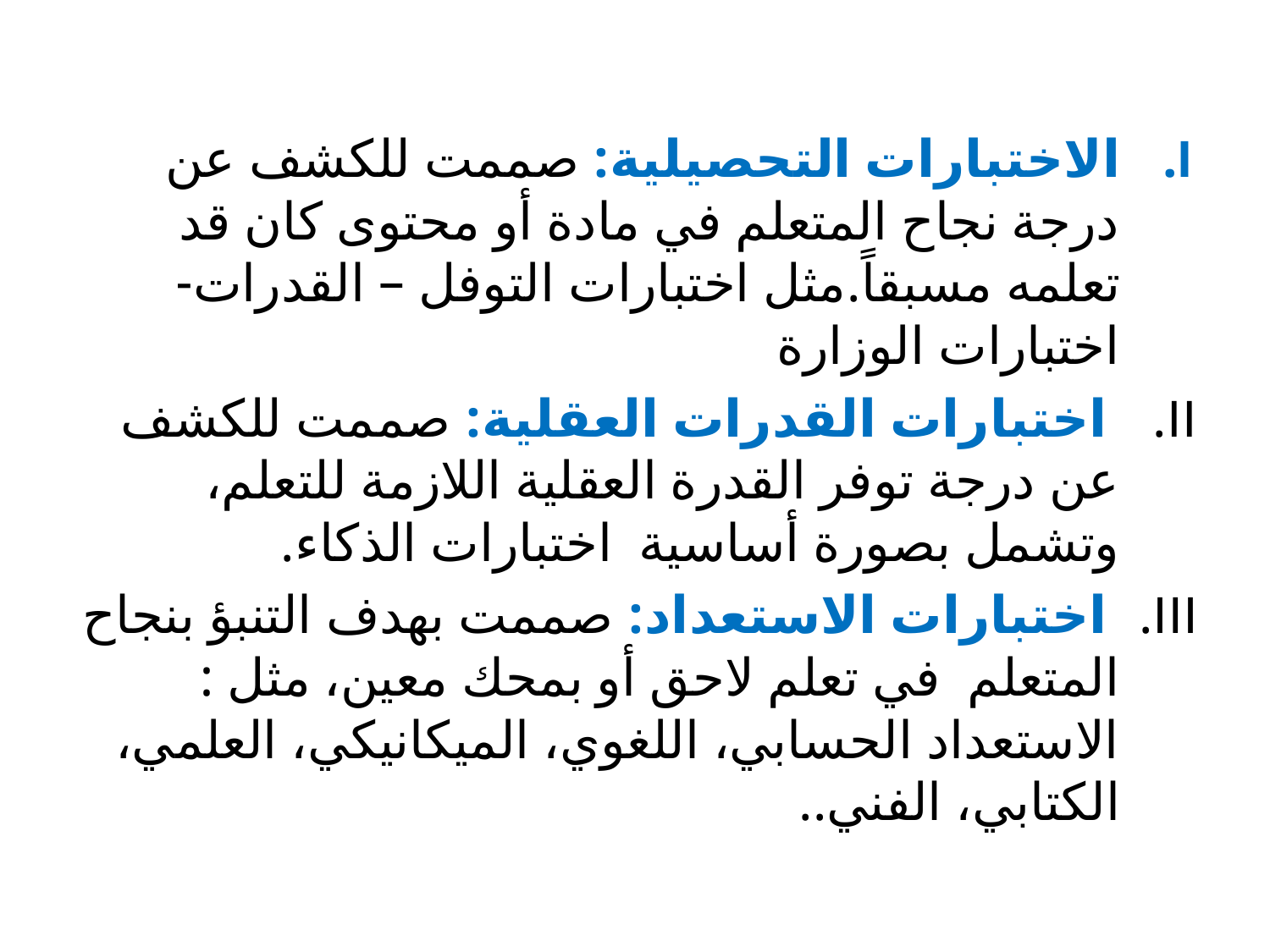

الاختبارات التحصيلية: صممت للكشف عن درجة نجاح المتعلم في مادة أو محتوى كان قد تعلمه مسبقاً.مثل اختبارات التوفل – القدرات- اختبارات الوزارة
 اختبارات القدرات العقلية: صممت للكشف عن درجة توفر القدرة العقلية اللازمة للتعلم، وتشمل بصورة أساسية  اختبارات الذكاء.
 اختبارات الاستعداد: صممت بهدف التنبؤ بنجاح المتعلم  في تعلم لاحق أو بمحك معين، مثل : الاستعداد الحسابي، اللغوي، الميكانيكي، العلمي، الكتابي، الفني..